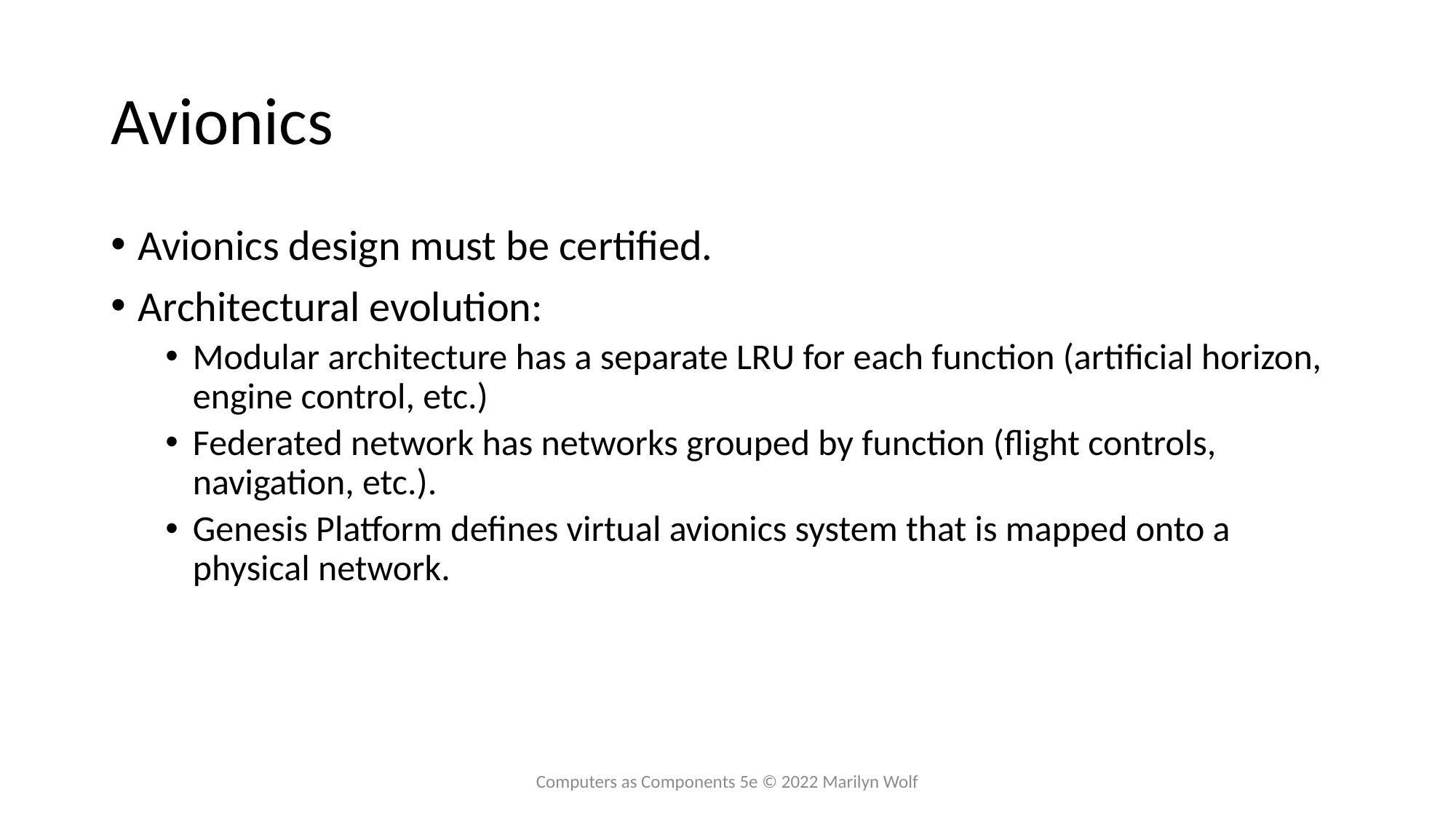

# Avionics
Avionics design must be certified.
Architectural evolution:
Modular architecture has a separate LRU for each function (artificial horizon, engine control, etc.)
Federated network has networks grouped by function (flight controls, navigation, etc.).
Genesis Platform defines virtual avionics system that is mapped onto a physical network.
Computers as Components 5e © 2022 Marilyn Wolf